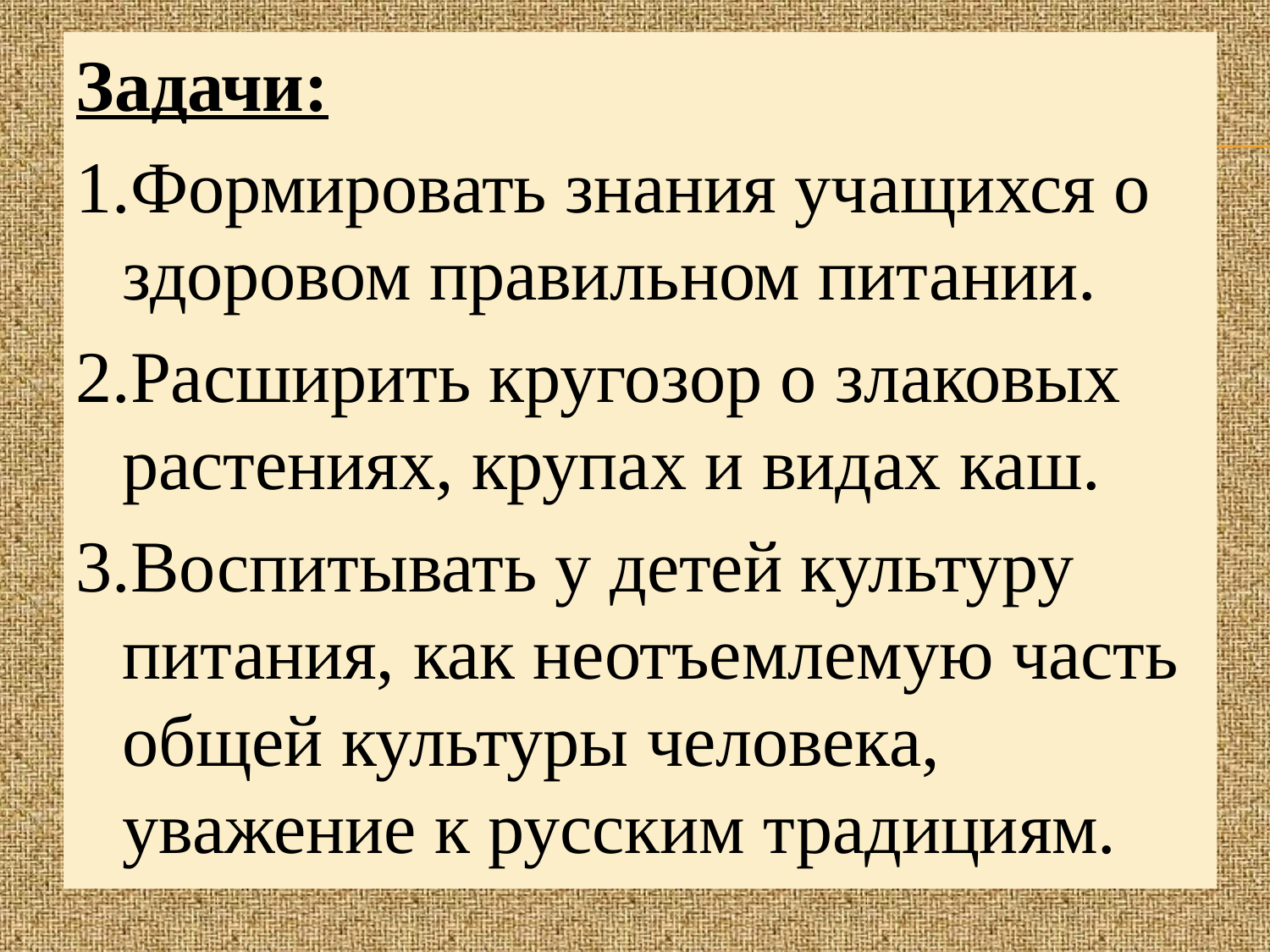

Задачи:
1.Формировать знания учащихся о здоровом правильном питании.
2.Расширить кругозор о злаковых растениях, крупах и видах каш.
3.Воспитывать у детей культуру питания, как неотъемлемую часть общей культуры человека, уважение к русским традициям.